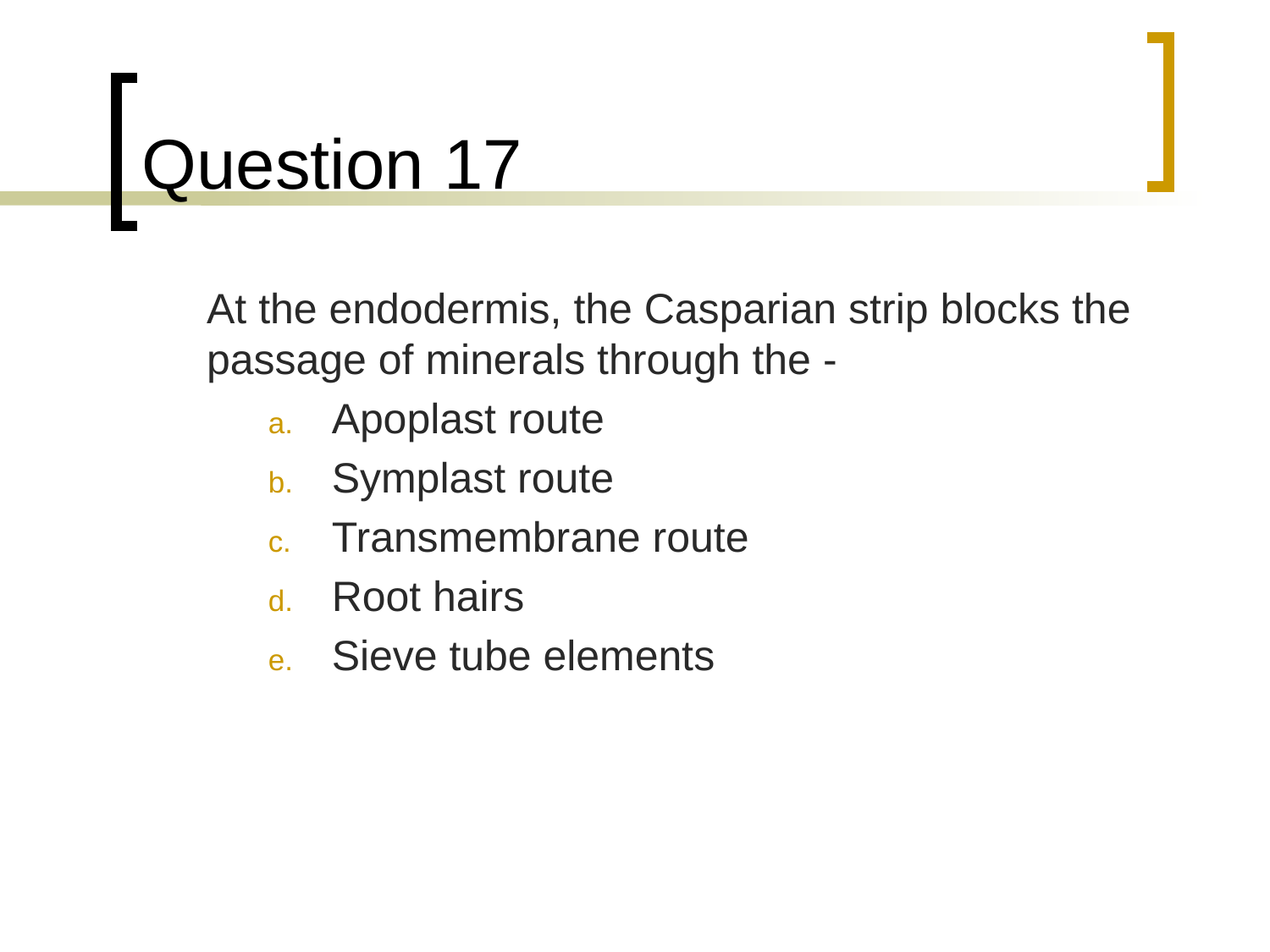

# Question 17
	At the endodermis, the Casparian strip blocks the passage of minerals through the -
Apoplast route
Symplast route
Transmembrane route
Root hairs
Sieve tube elements